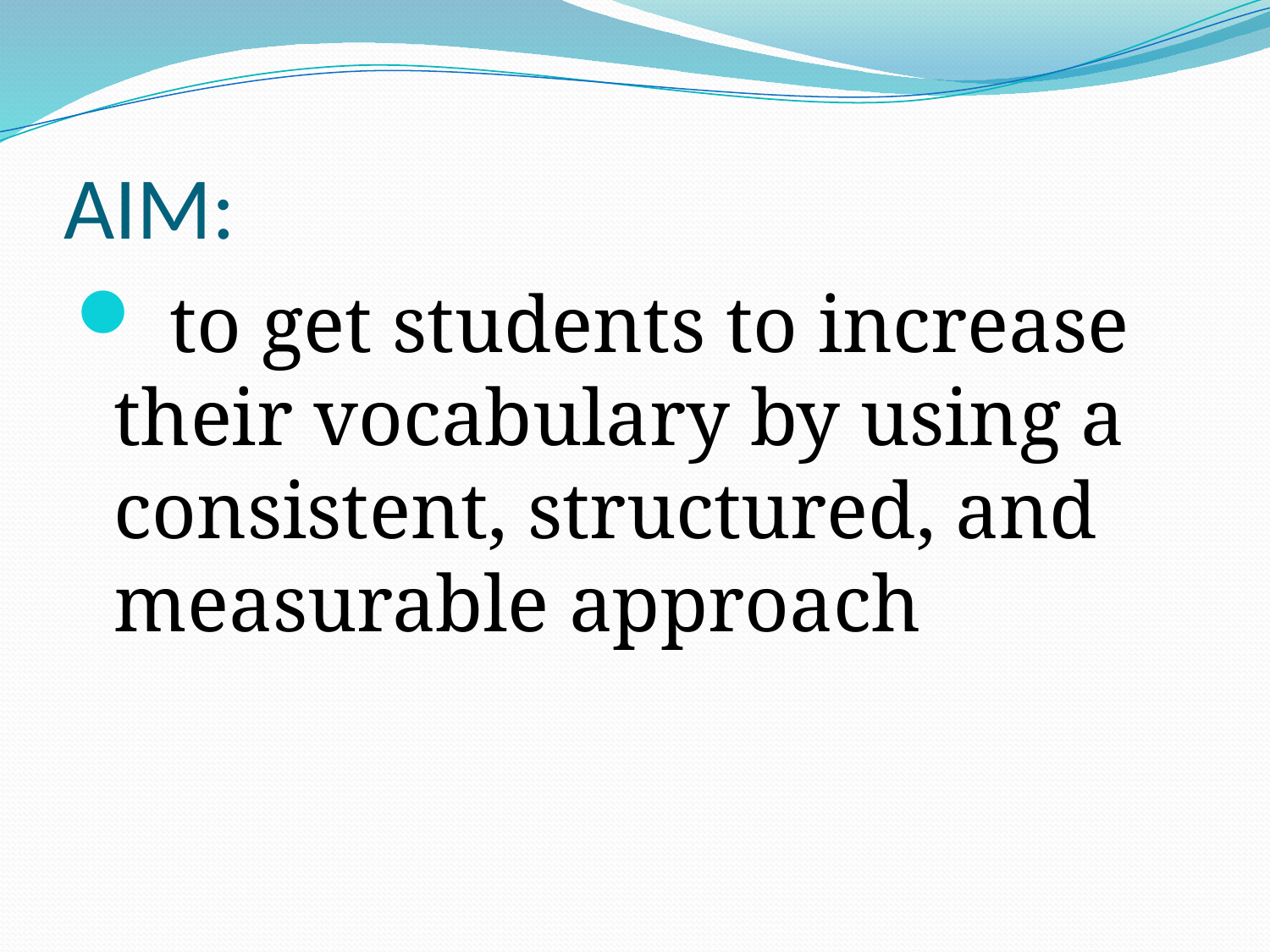

# AIM:
 to get students to increase their vocabulary by using a consistent, structured, and measurable approach